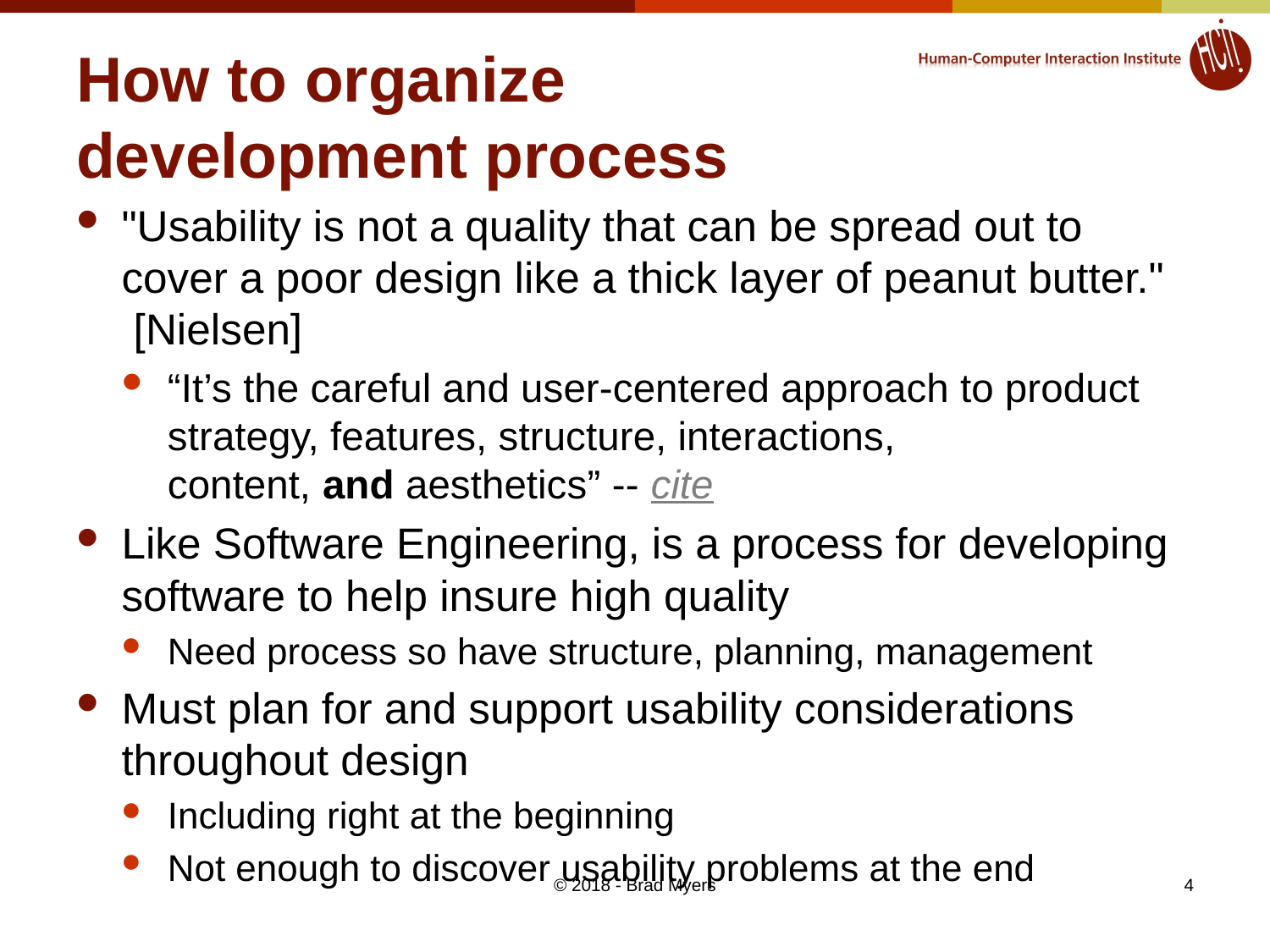

# How to organize development process
"Usability is not a quality that can be spread out to cover a poor design like a thick layer of peanut butter."  [Nielsen]
“It’s the careful and user-centered approach to product strategy, features, structure, interactions, content, and aesthetics” -- cite
Like Software Engineering, is a process for developing software to help insure high quality
Need process so have structure, planning, management
Must plan for and support usability considerations throughout design
Including right at the beginning
Not enough to discover usability problems at the end
© 2018 - Brad Myers
4